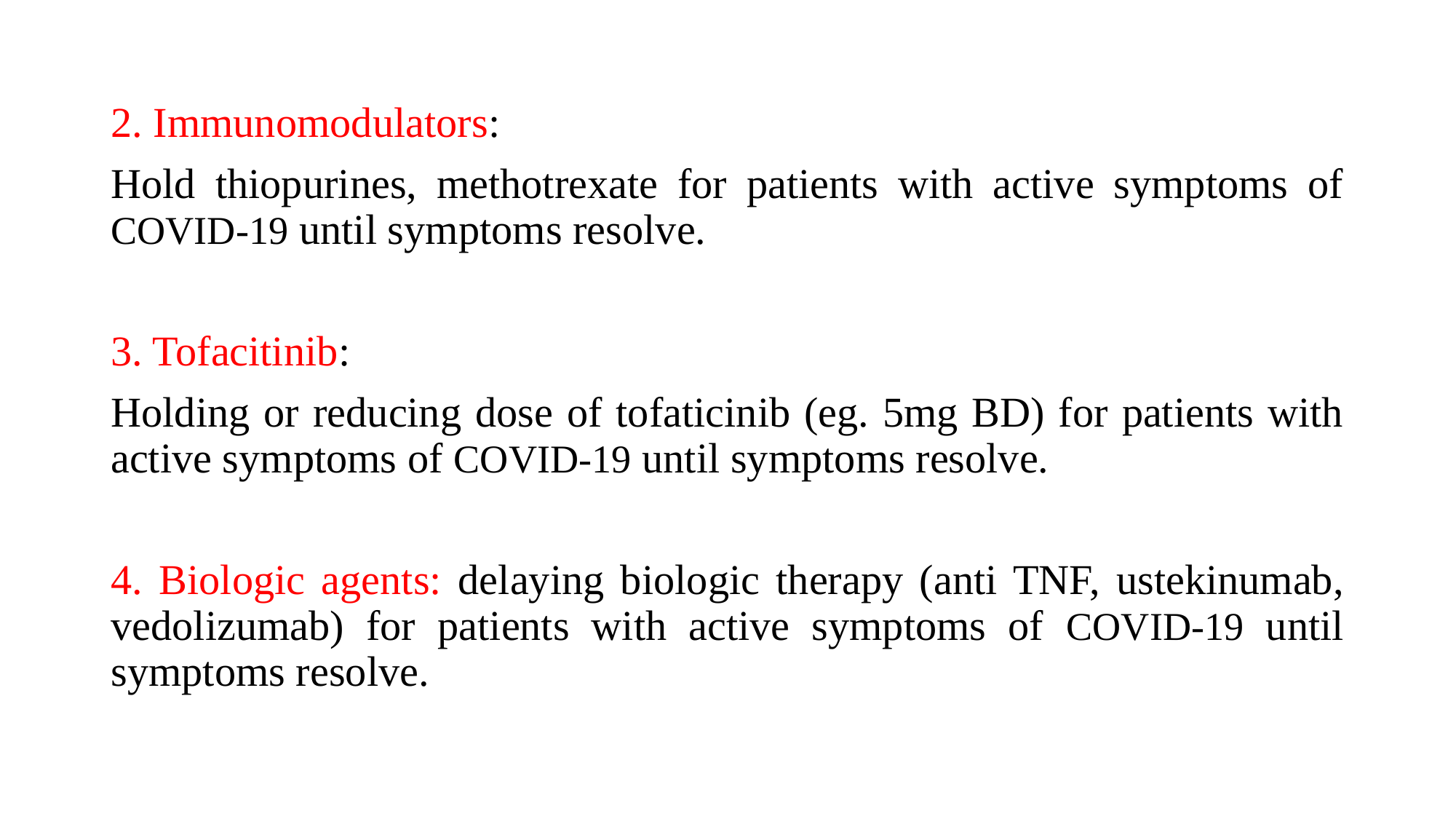

2. Immunomodulators:
Hold thiopurines, methotrexate for patients with active symptoms of COVID-19 until symptoms resolve.

3. Tofacitinib:
Holding or reducing dose of tofaticinib (eg. 5mg BD) for patients with active symptoms of COVID-19 until symptoms resolve.

4. Biologic agents: delaying biologic therapy (anti TNF, ustekinumab, vedolizumab) for patients with active symptoms of COVID-19 until symptoms resolve.